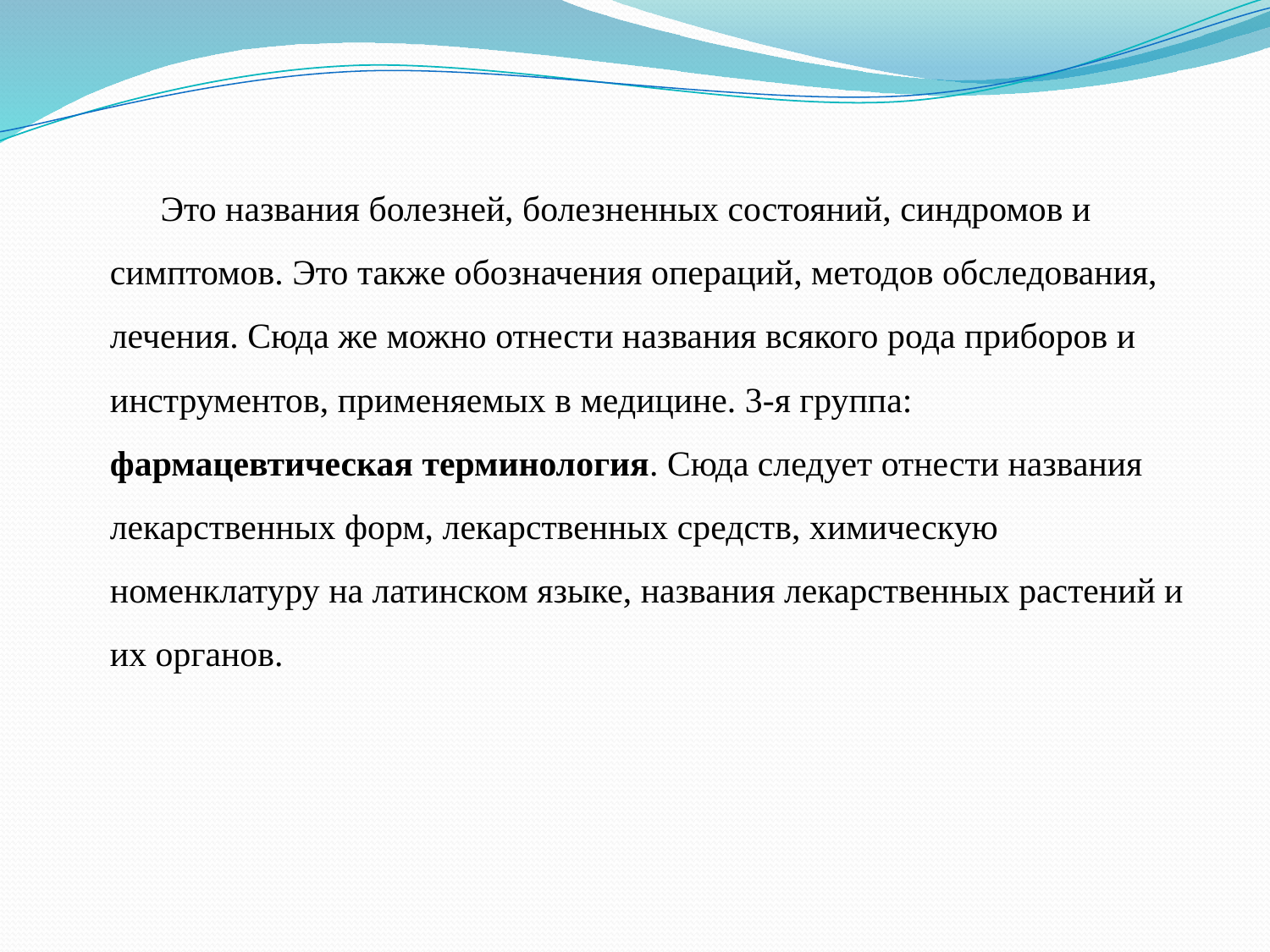

Это названия болезней, болезненных состояний, синдромов и симптомов. Это также обозначения операций, методов обследования, лечения. Сюда же можно отнести названия всякого рода приборов и инструментов, применяемых в медицине. 3-я группа: фармацевтическая терминология. Сюда следует отнести названия лекарственных форм, лекарственных средств, химическую номенклатуру на латинском языке, названия лекарственных растений и их органов.